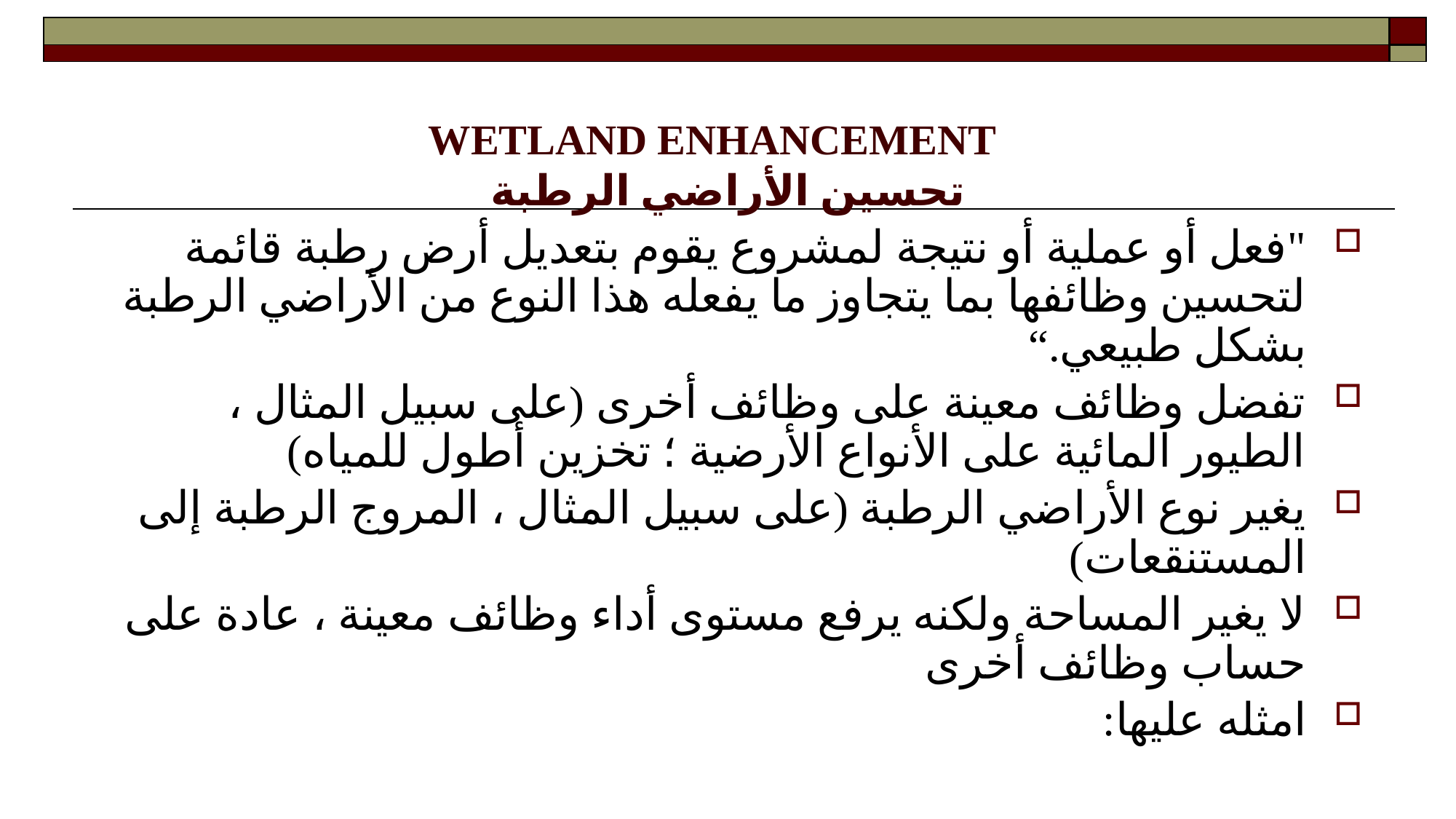

|  |  |
| --- | --- |
|  |  |
# WETLAND ENHANCEMENT تحسين الأراضي الرطبة
"فعل أو عملية أو نتيجة لمشروع يقوم بتعديل أرض رطبة قائمة لتحسين وظائفها بما يتجاوز ما يفعله هذا النوع من الأراضي الرطبة بشكل طبيعي.“
تفضل وظائف معينة على وظائف أخرى (على سبيل المثال ، الطيور المائية على الأنواع الأرضية ؛ تخزين أطول للمياه)
يغير نوع الأراضي الرطبة (على سبيل المثال ، المروج الرطبة إلى المستنقعات)
لا يغير المساحة ولكنه يرفع مستوى أداء وظائف معينة ، عادة على حساب وظائف أخرى
امثله عليها: